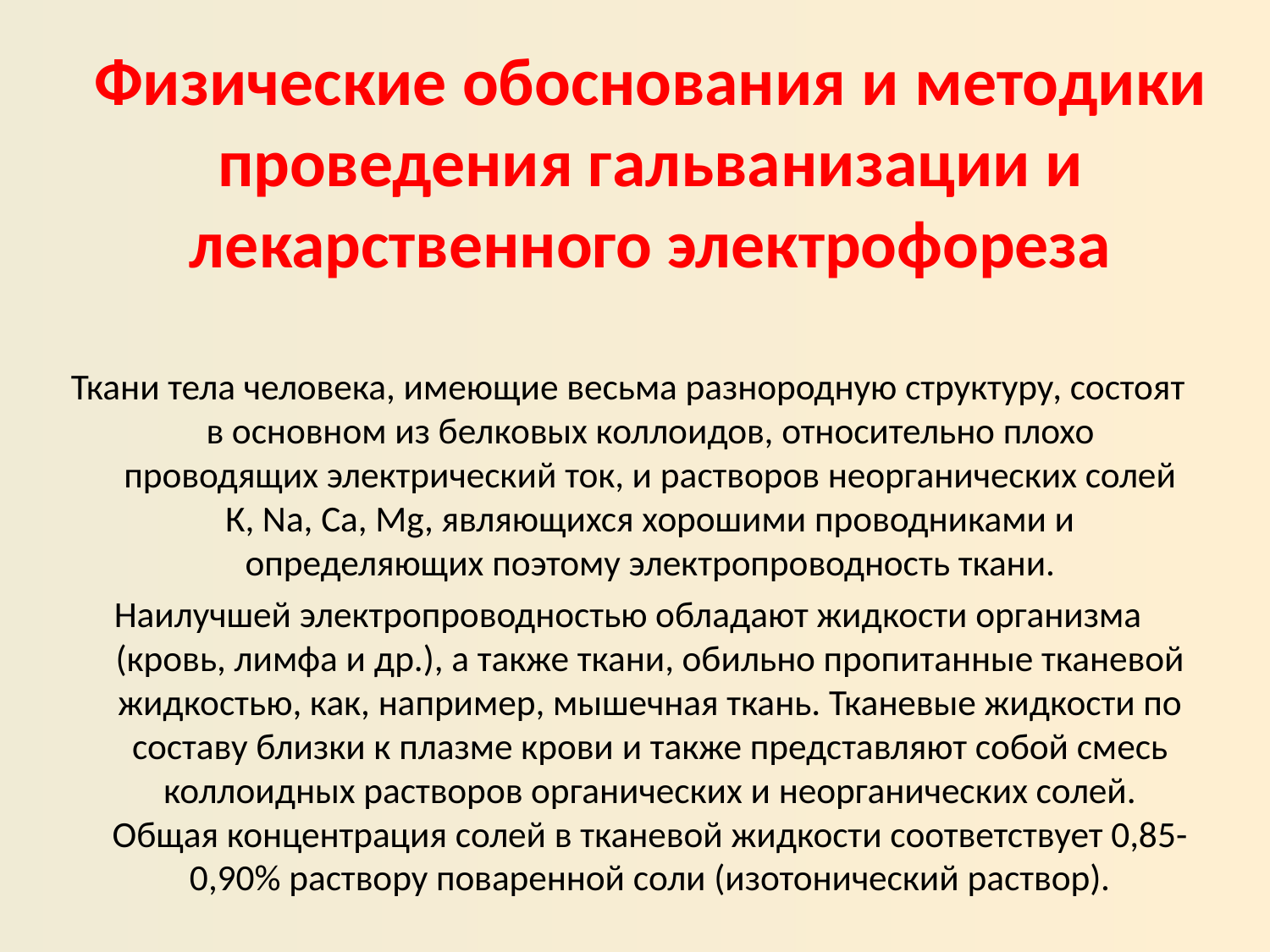

# Физические обоснования и методики проведения гальванизации и лекарственного электрофореза
Ткани тела человека, имеющие весьма разнородную структуру, состоят в основном из белковых коллоидов, относительно плохо проводящих электрический ток, и растворов неорганических солей К, Nа, Са, Мg, являющихся хорошими проводниками и определяющих поэтому электропроводность ткани.
Наилучшей электропроводностью обладают жидкости организма (кровь, лимфа и др.), а также ткани, обильно пропитанные тканевой жидкостью, как, например, мышечная ткань. Тканевые жидкости по составу близки к плазме крови и также представляют собой смесь коллоидных растворов органических и неорганических солей. Общая концентрация солей в тканевой жидкости соответствует 0,85-0,90% раствору поваренной соли (изотонический раствор).